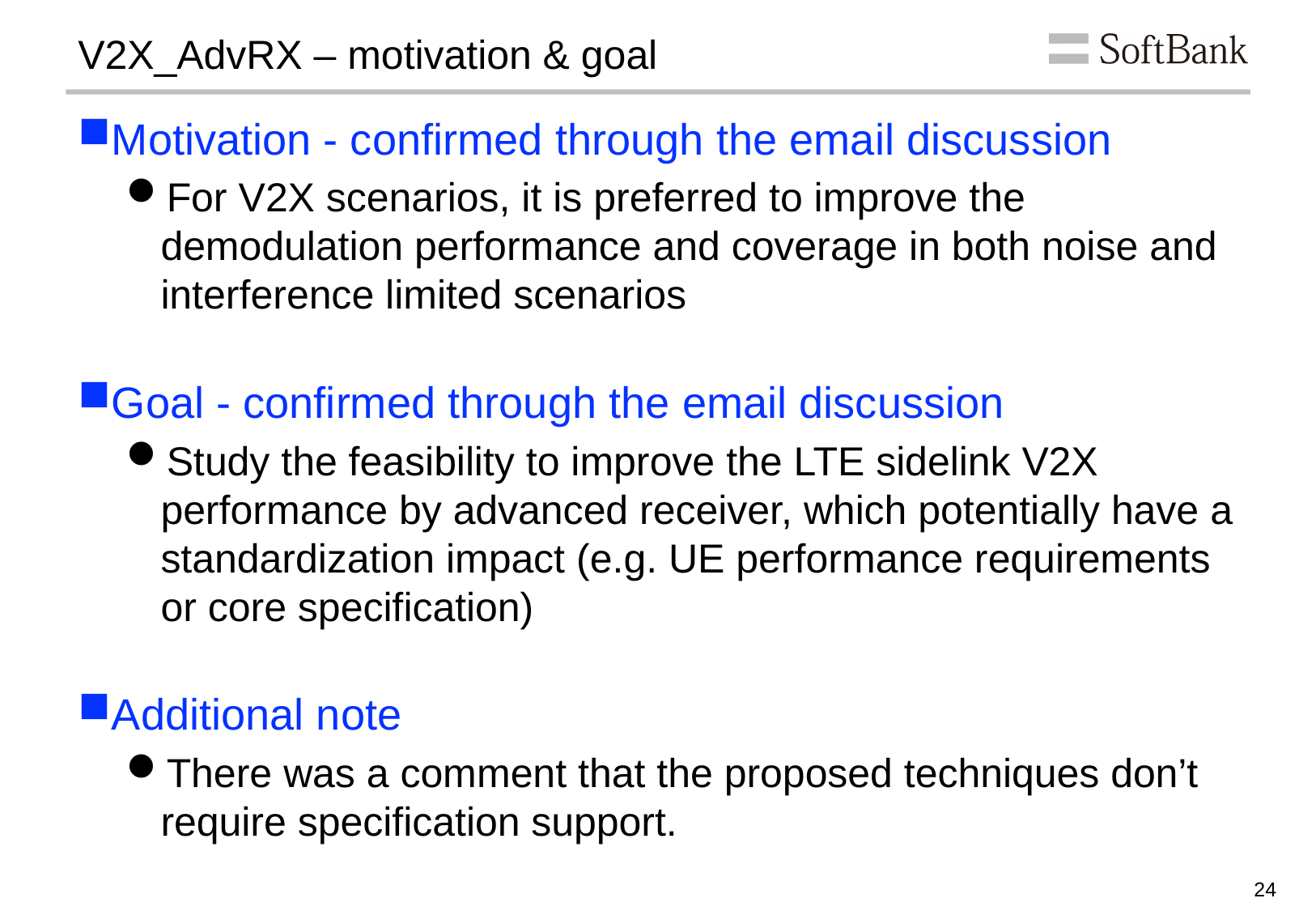

# V2X_AdvRX – motivation & goal
Motivation - confirmed through the email discussion
For V2X scenarios, it is preferred to improve the demodulation performance and coverage in both noise and interference limited scenarios

Goal - confirmed through the email discussion
Study the feasibility to improve the LTE sidelink V2X performance by advanced receiver, which potentially have a standardization impact (e.g. UE performance requirements or core specification)

Additional note
There was a comment that the proposed techniques don’t require specification support.